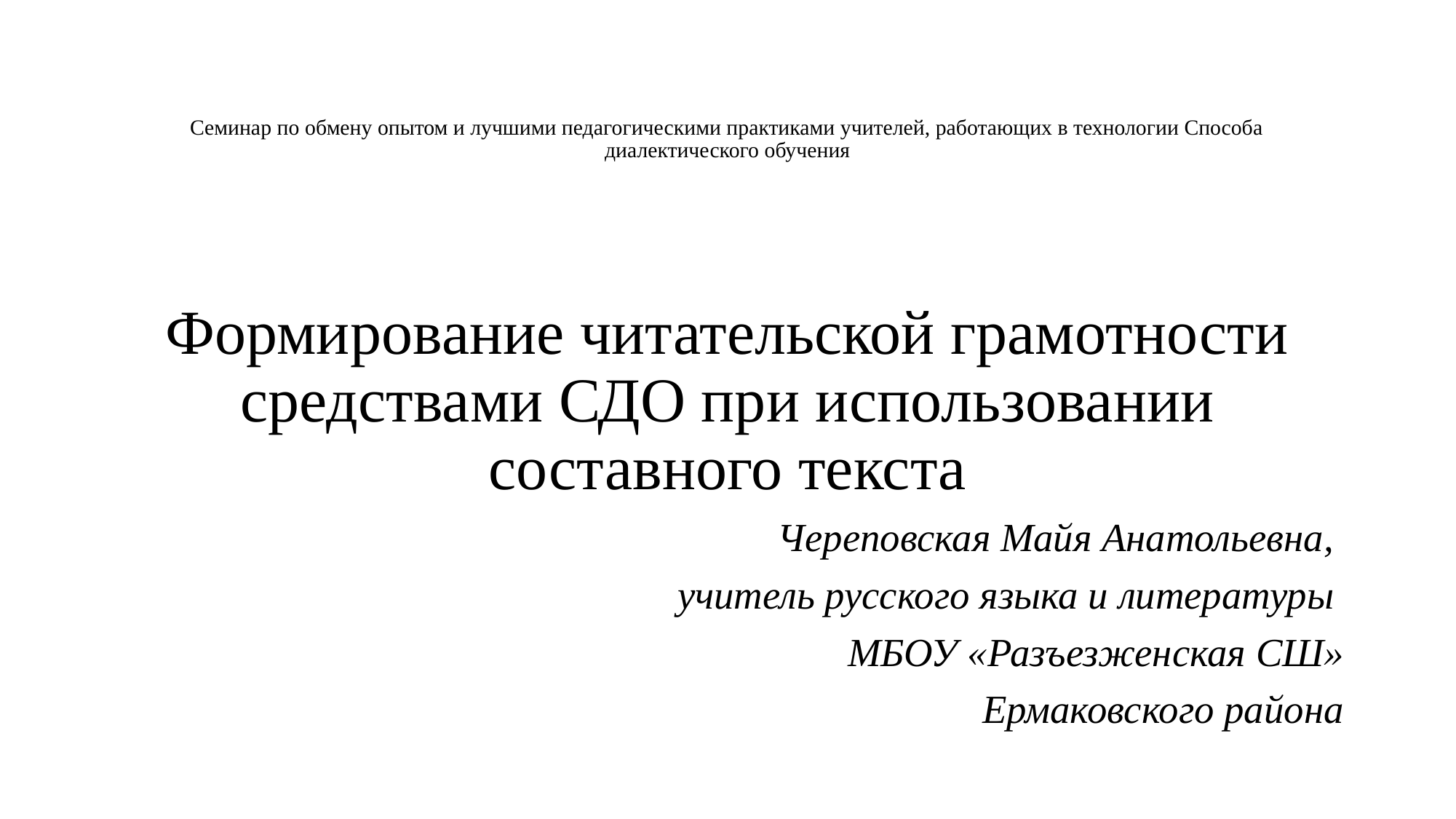

# Семинар по обмену опытом и лучшими педагогическими практиками учителей, работающих в технологии Способа диалектического обучения
Формирование читательской грамотности средствами СДО при использовании составного текста
Череповская Майя Анатольевна,
учитель русского языка и литературы
МБОУ «Разъезженская СШ»
Ермаковского района